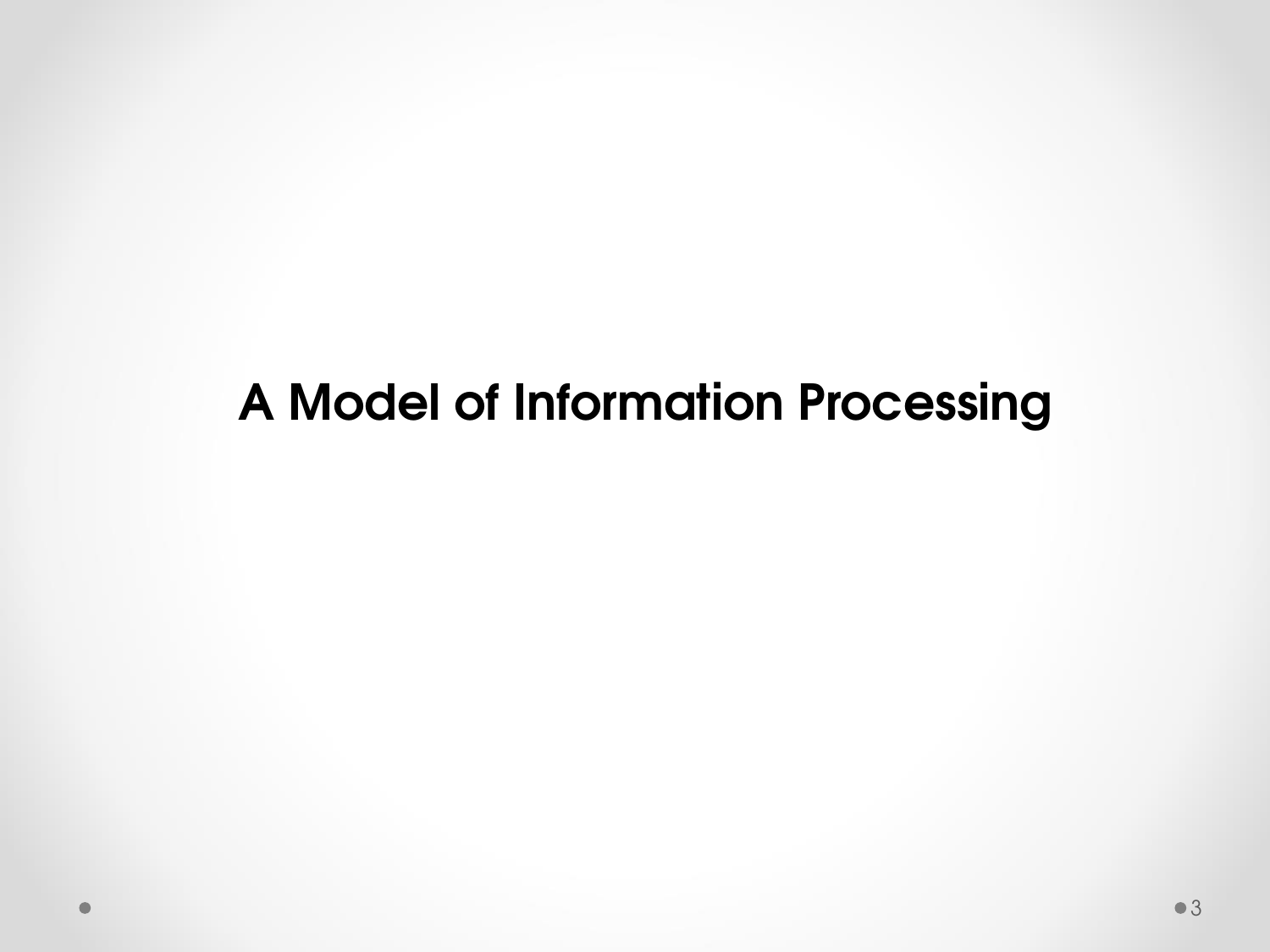

#

A Model of Information Processing
3